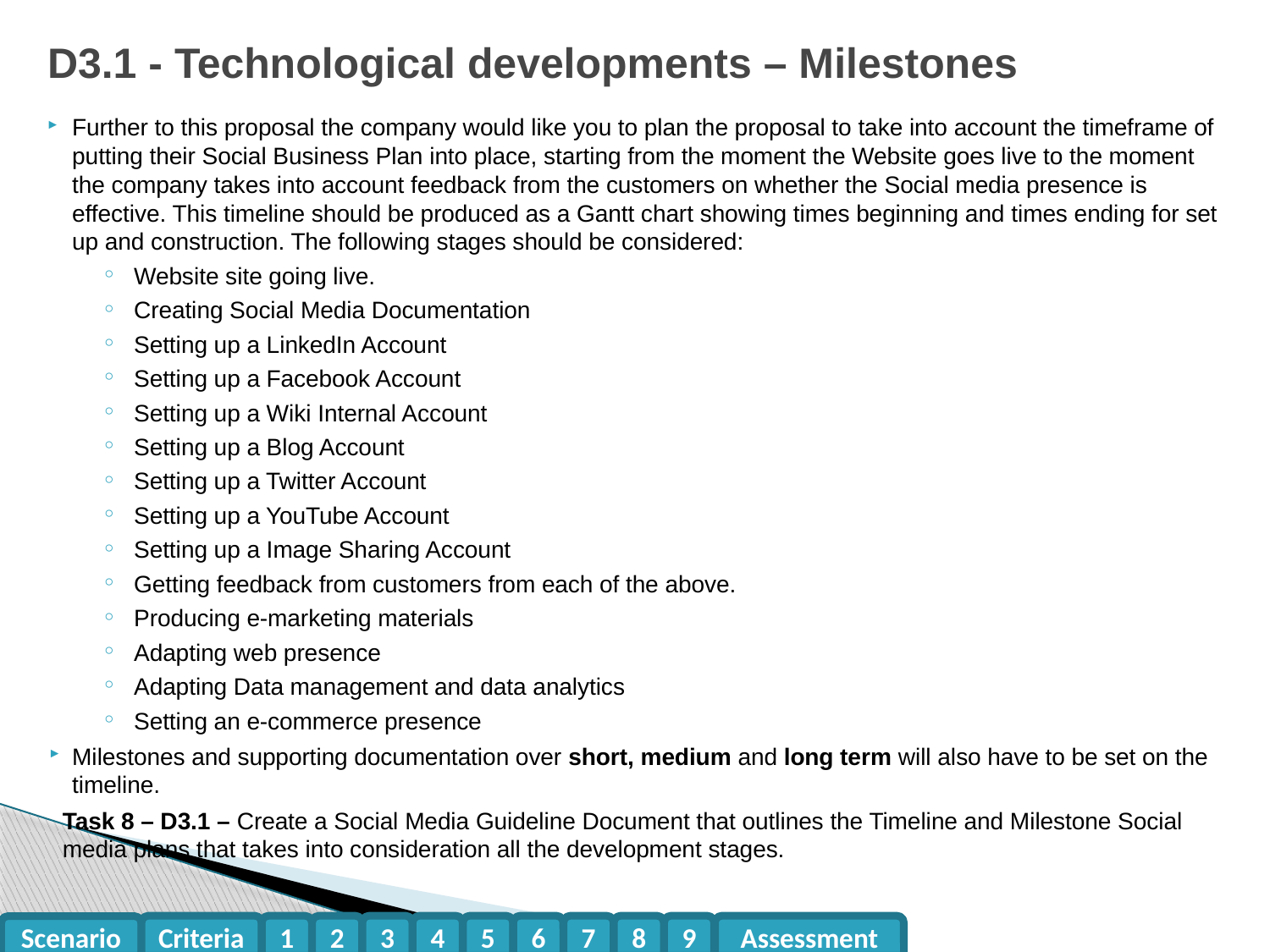

# D3.1 - Technological developments – Milestones
Further to this proposal the company would like you to plan the proposal to take into account the timeframe of putting their Social Business Plan into place, starting from the moment the Website goes live to the moment the company takes into account feedback from the customers on whether the Social media presence is effective. This timeline should be produced as a Gantt chart showing times beginning and times ending for set up and construction. The following stages should be considered:
Website site going live.
Creating Social Media Documentation
Setting up a LinkedIn Account
Setting up a Facebook Account
Setting up a Wiki Internal Account
Setting up a Blog Account
Setting up a Twitter Account
Setting up a YouTube Account
Setting up a Image Sharing Account
Getting feedback from customers from each of the above.
Producing e-marketing materials
Adapting web presence
Adapting Data management and data analytics
Setting an e-commerce presence
Milestones and supporting documentation over short, medium and long term will also have to be set on the timeline.
Task 8 – D3.1 – Create a Social Media Guideline Document that outlines the Timeline and Milestone Social media plans that takes into consideration all the development stages.